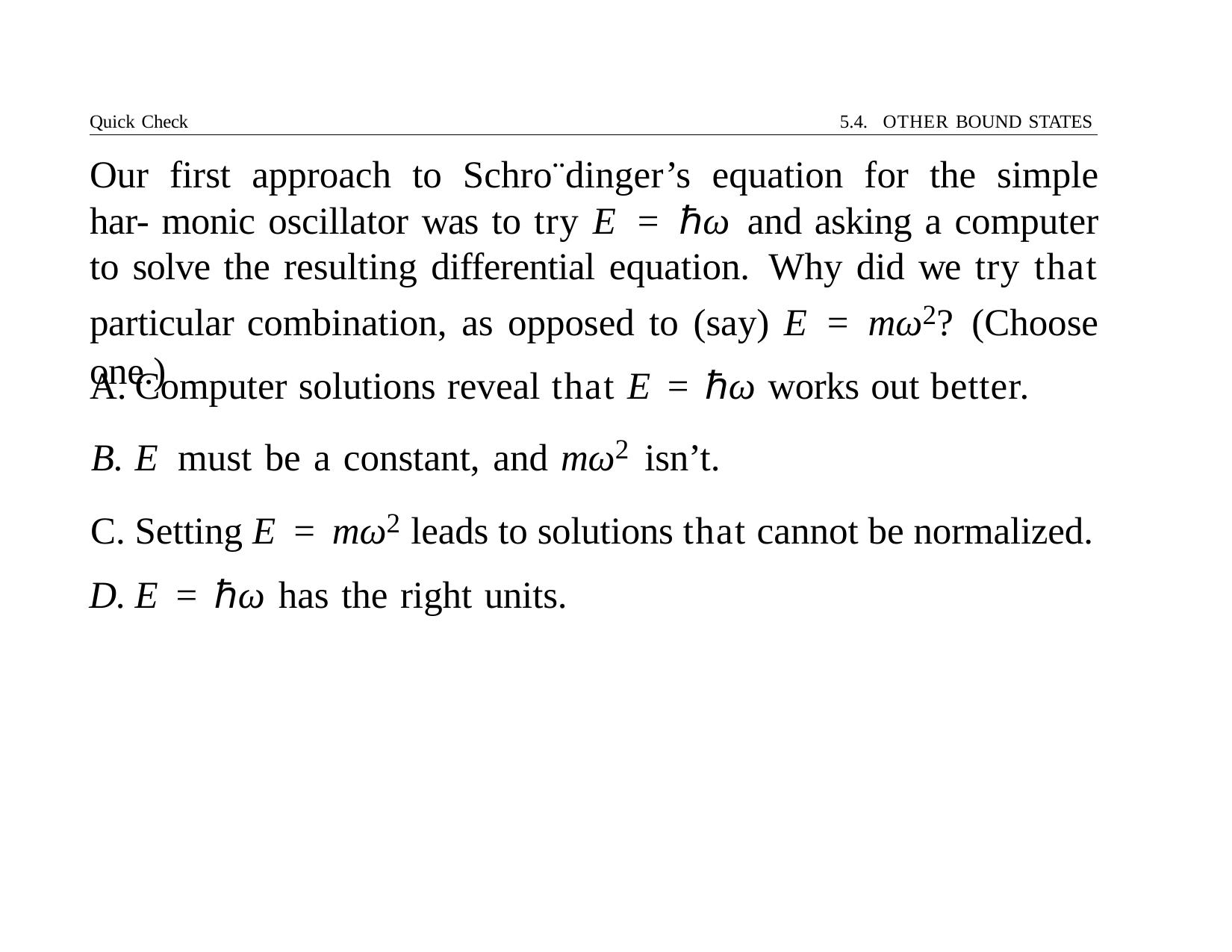

Quick Check	5.4.  OTHER BOUND STATES

# Our first approach to Schro¨dinger’s equation for the simple har- monic oscillator was to try E = ℏω and asking a computer to solve the resulting differential equation. Why did we try that particular combination, as opposed to (say) E = mω2? (Choose one.)
Computer solutions reveal that E = ℏω works out better.
E must be a constant, and mω2 isn’t.
Setting E = mω2 leads to solutions that cannot be normalized.
E = ℏω has the right units.